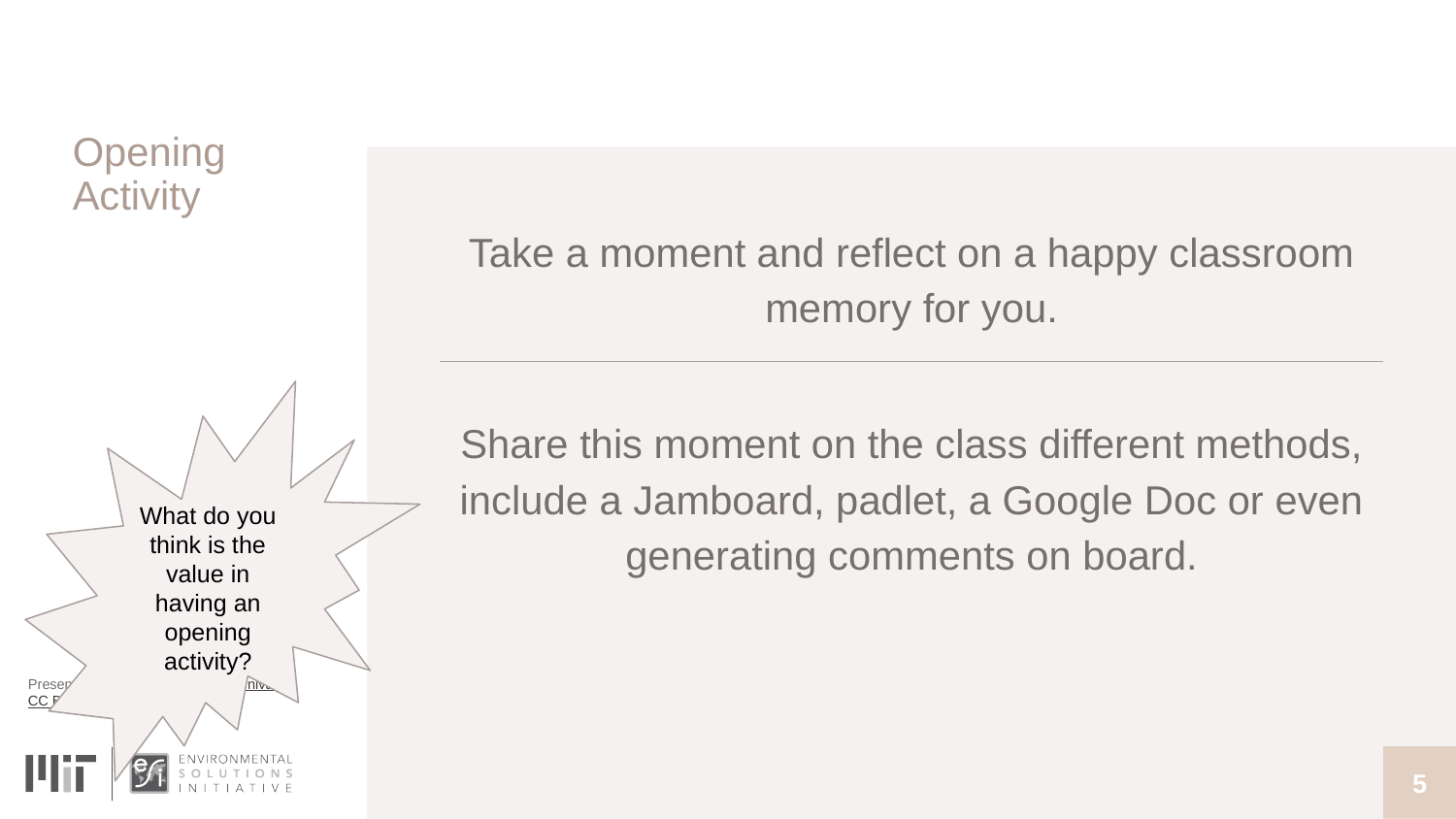

# Opening Activity
Take a moment and reflect on a happy classroom memory for you.

Share this moment on the class different methods, include a Jamboard, padlet, a Google Doc or even generating comments on board.

What do you think is the value in having an opening activity?
5